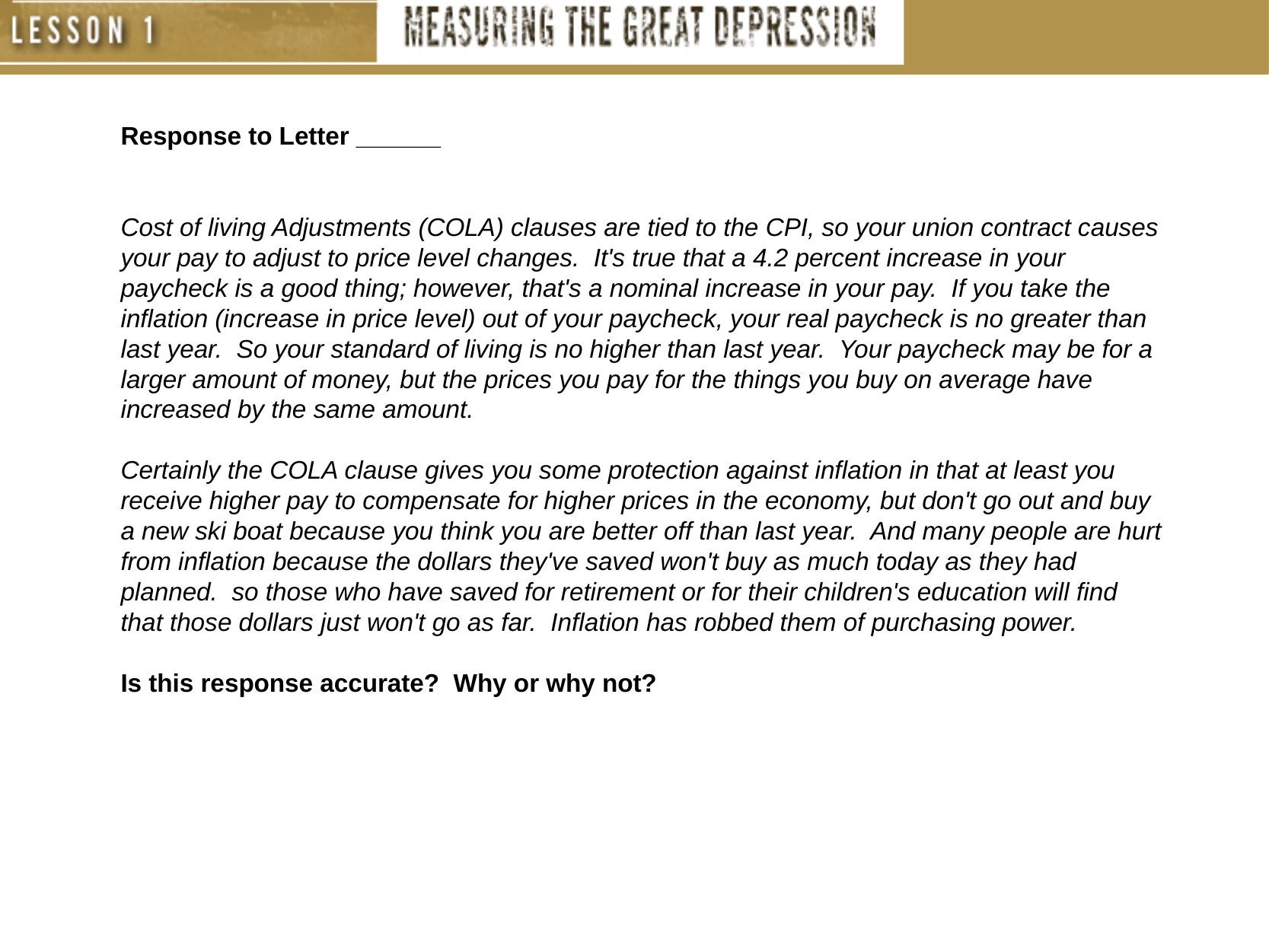

Response to Letter ______

Cost of living Adjustments (COLA) clauses are tied to the CPI, so your union contract causes your pay to adjust to price level changes.  It's true that a 4.2 percent increase in your paycheck is a good thing; however, that's a nominal increase in your pay.  If you take the inflation (increase in price level) out of your paycheck, your real paycheck is no greater than last year.  So your standard of living is no higher than last year.  Your paycheck may be for a larger amount of money, but the prices you pay for the things you buy on average have increased by the same amount.

Certainly the COLA clause gives you some protection against inflation in that at least you receive higher pay to compensate for higher prices in the economy, but don't go out and buy a new ski boat because you think you are better off than last year.  And many people are hurt from inflation because the dollars they've saved won't buy as much today as they had planned.  so those who have saved for retirement or for their children's education will find that those dollars just won't go as far.  Inflation has robbed them of purchasing power.

Is this response accurate?  Why or why not?